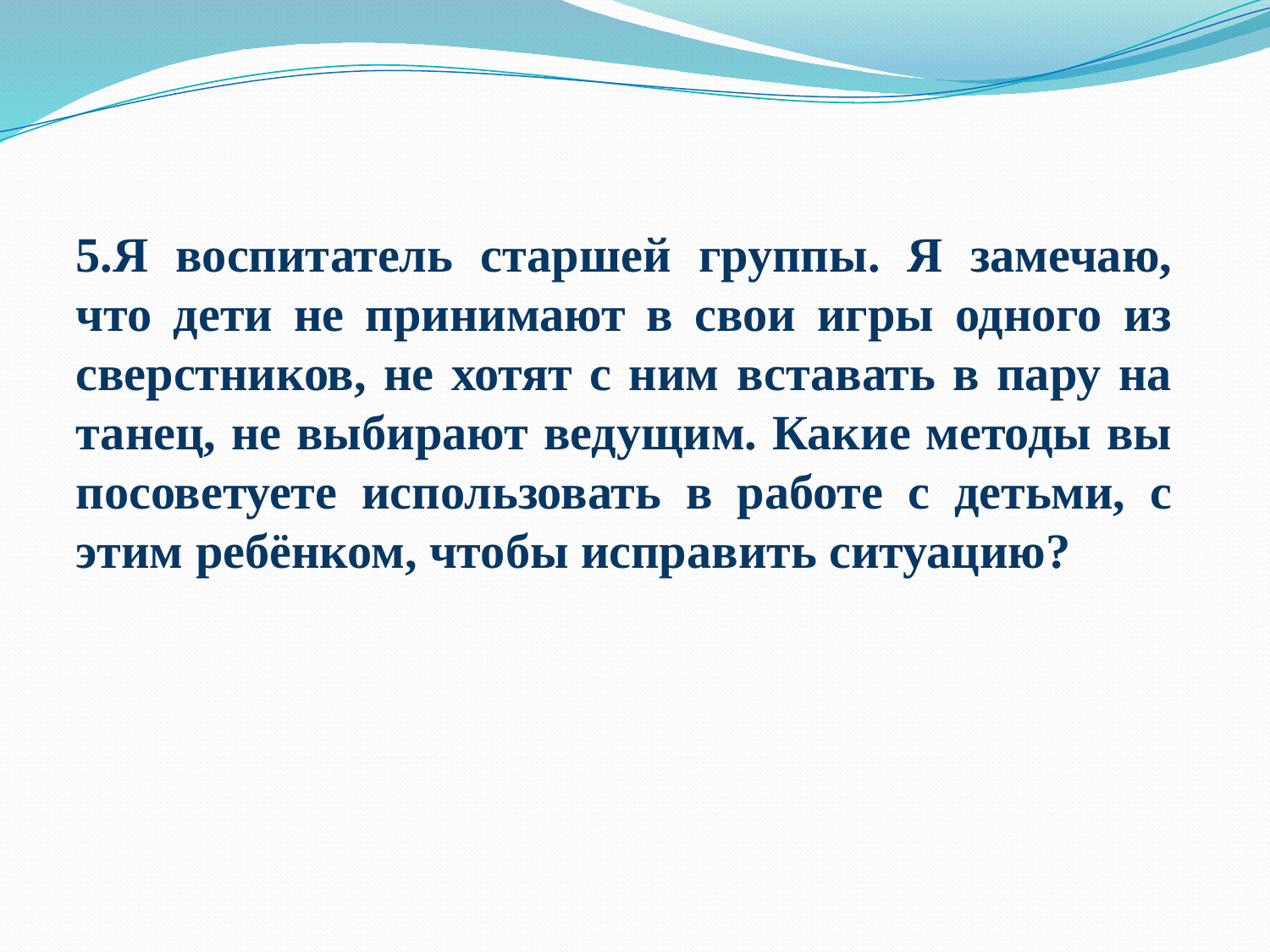

5.Я воспитатель старшей группы. Я замечаю, что дети не принимают в свои игры одного из сверстников, не хотят с ним вставать в пару на танец, не выбирают ведущим. Какие методы вы посоветуете использовать в работе с детьми, с этим ребёнком, чтобы исправить ситуацию?